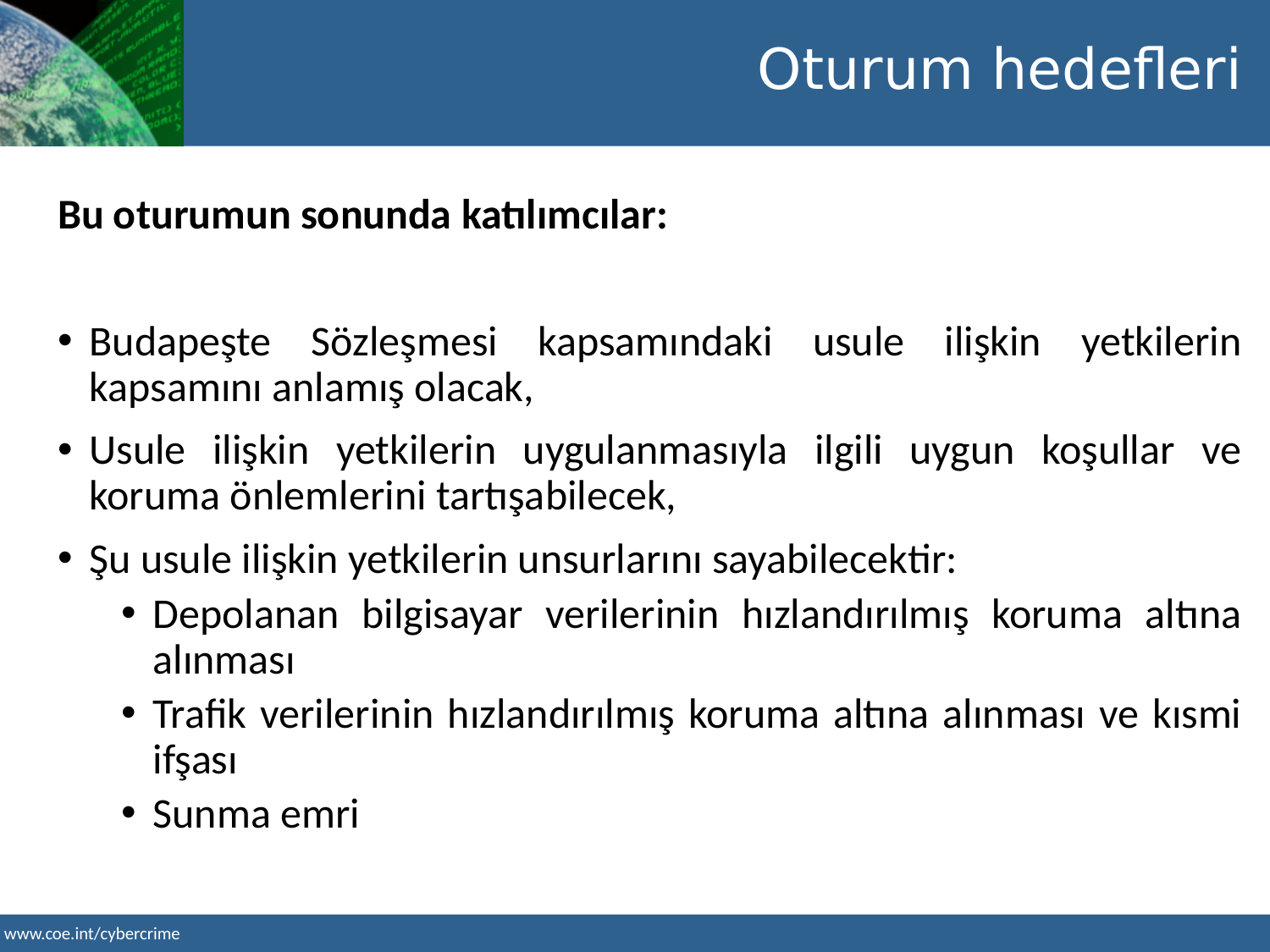

Oturum hedefleri
Bu oturumun sonunda katılımcılar:

Budapeşte Sözleşmesi kapsamındaki usule ilişkin yetkilerin kapsamını anlamış olacak,
Usule ilişkin yetkilerin uygulanmasıyla ilgili uygun koşullar ve koruma önlemlerini tartışabilecek,
Şu usule ilişkin yetkilerin unsurlarını sayabilecektir:
Depolanan bilgisayar verilerinin hızlandırılmış koruma altına alınması
Trafik verilerinin hızlandırılmış koruma altına alınması ve kısmi ifşası
Sunma emri